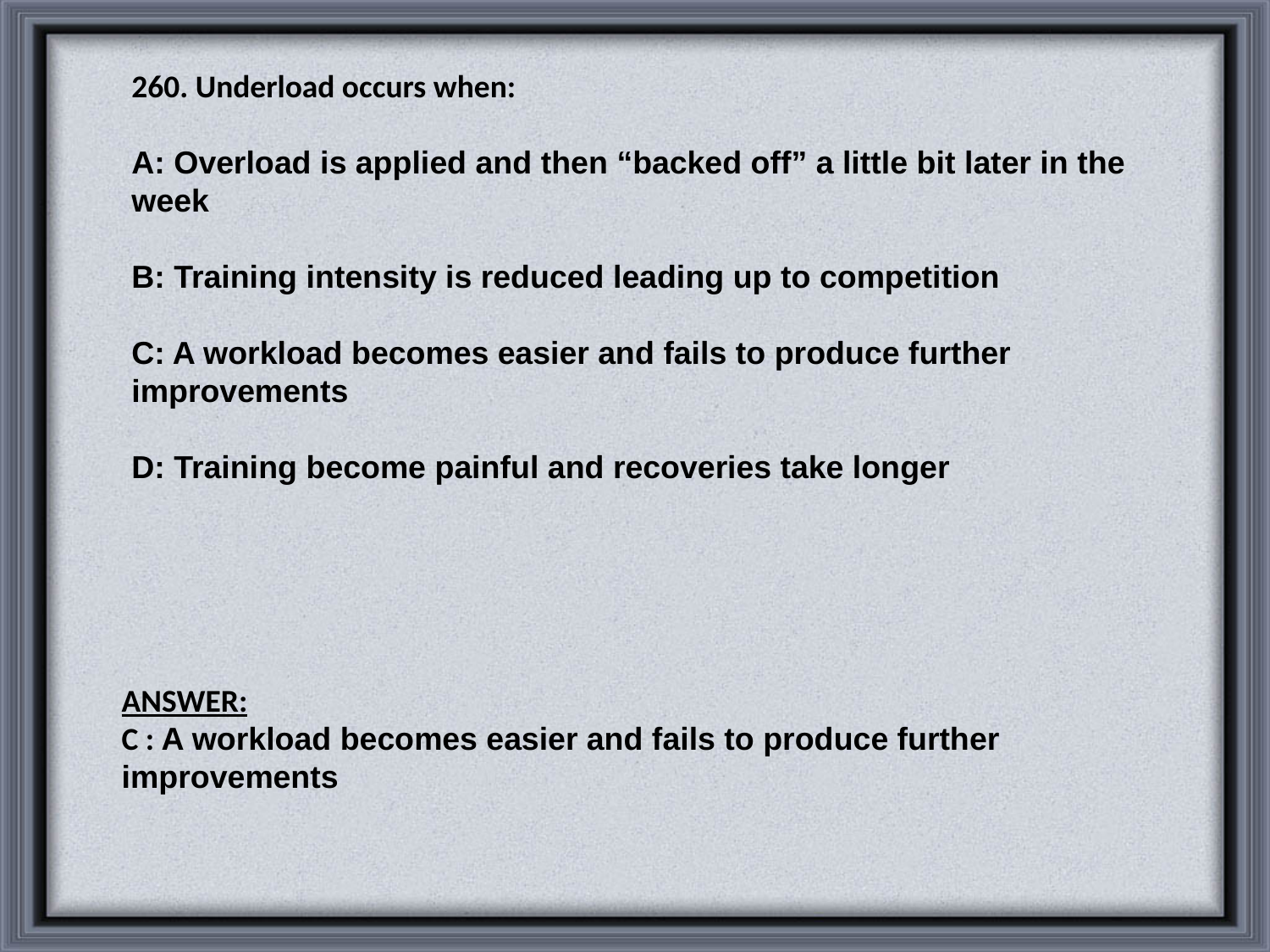

260. Underload occurs when:

A: Overload is applied and then “backed off” a little bit later in the week

B: Training intensity is reduced leading up to competition

C: A workload becomes easier and fails to produce further improvements

D: Training become painful and recoveries take longer

ANSWER:
C : A workload becomes easier and fails to produce further improvements